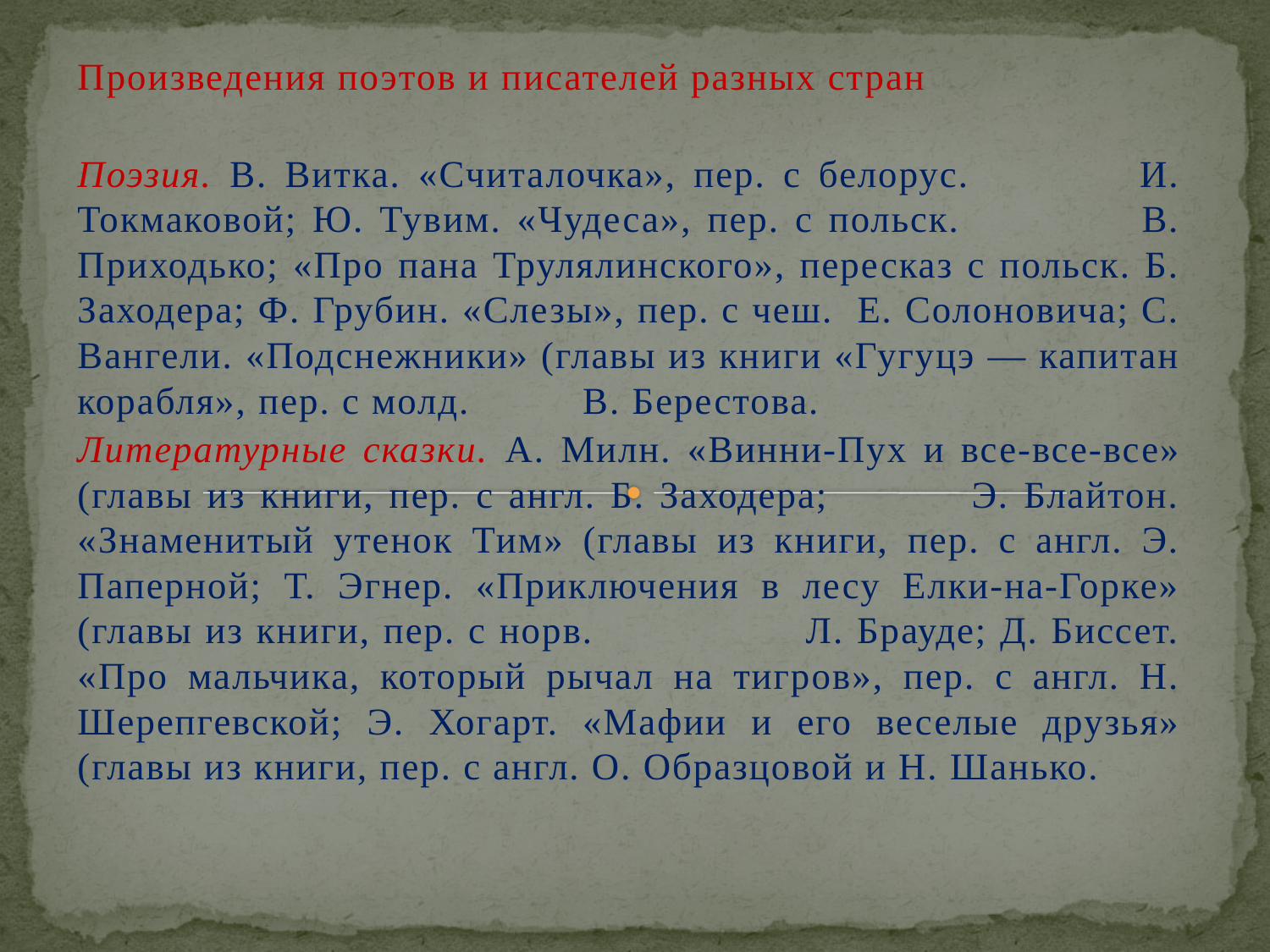

Произведения поэтов и писателей разных стран

Поэзия. В. Витка. «Считалочка», пер. с белорус.          И. Токмаковой; Ю. Тувим. «Чудеса», пер. с польск.            В. Приходько; «Про пана Трулялинского», пересказ с польск. Б. Заходера; Ф. Грубин. «Слезы», пер. с чеш.  Е. Солоновича; С. Вангели. «Подснежники» (главы из книги «Гугуцэ — капитан корабля», пер. с молд.          В. Берестова.
Литературные сказки. А. Милн. «Винни-Пух и все-все-все» (главы из книги, пер. с англ. Б. Заходера;          Э. Блайтон. «Знаменитый утенок Тим» (главы из книги, пер. с англ. Э. Паперной; Т. Эгнер. «Приключения в лесу Елки-на-Горке» (главы из книги, пер. с норв.                 Л. Брауде; Д. Биссет. «Про мальчика, который рычал на тигров», пер. с англ. Н. Шерепгевской; Э. Хогарт. «Мафии и его веселые друзья» (главы из книги, пер. с англ. О. Образцовой и Н. Шанько.